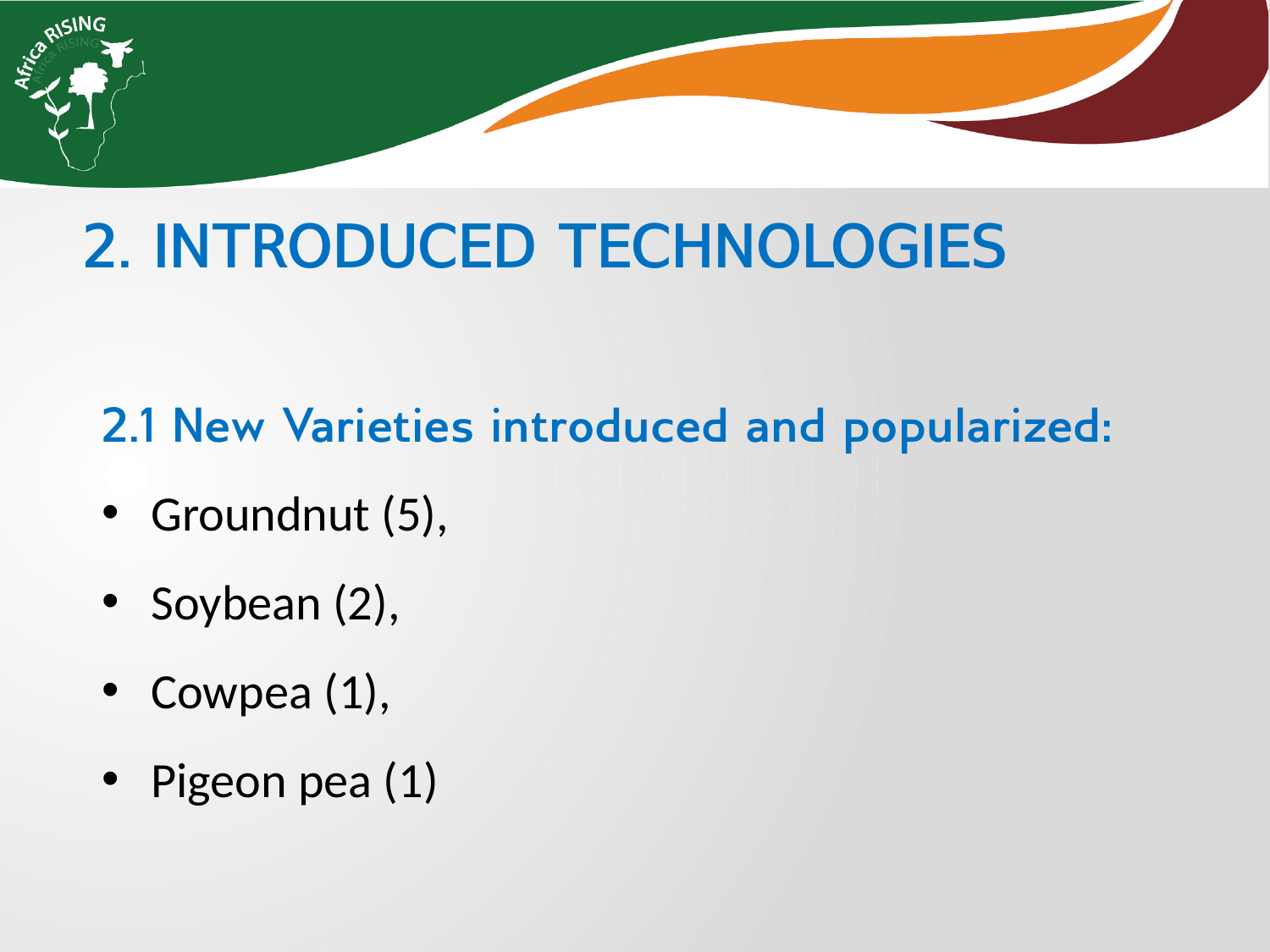

2. INTRODUCED TECHNOLOGIES
2.1 New Varieties introduced and popularized:
Groundnut (5),
Soybean (2),
Cowpea (1),
Pigeon pea (1)